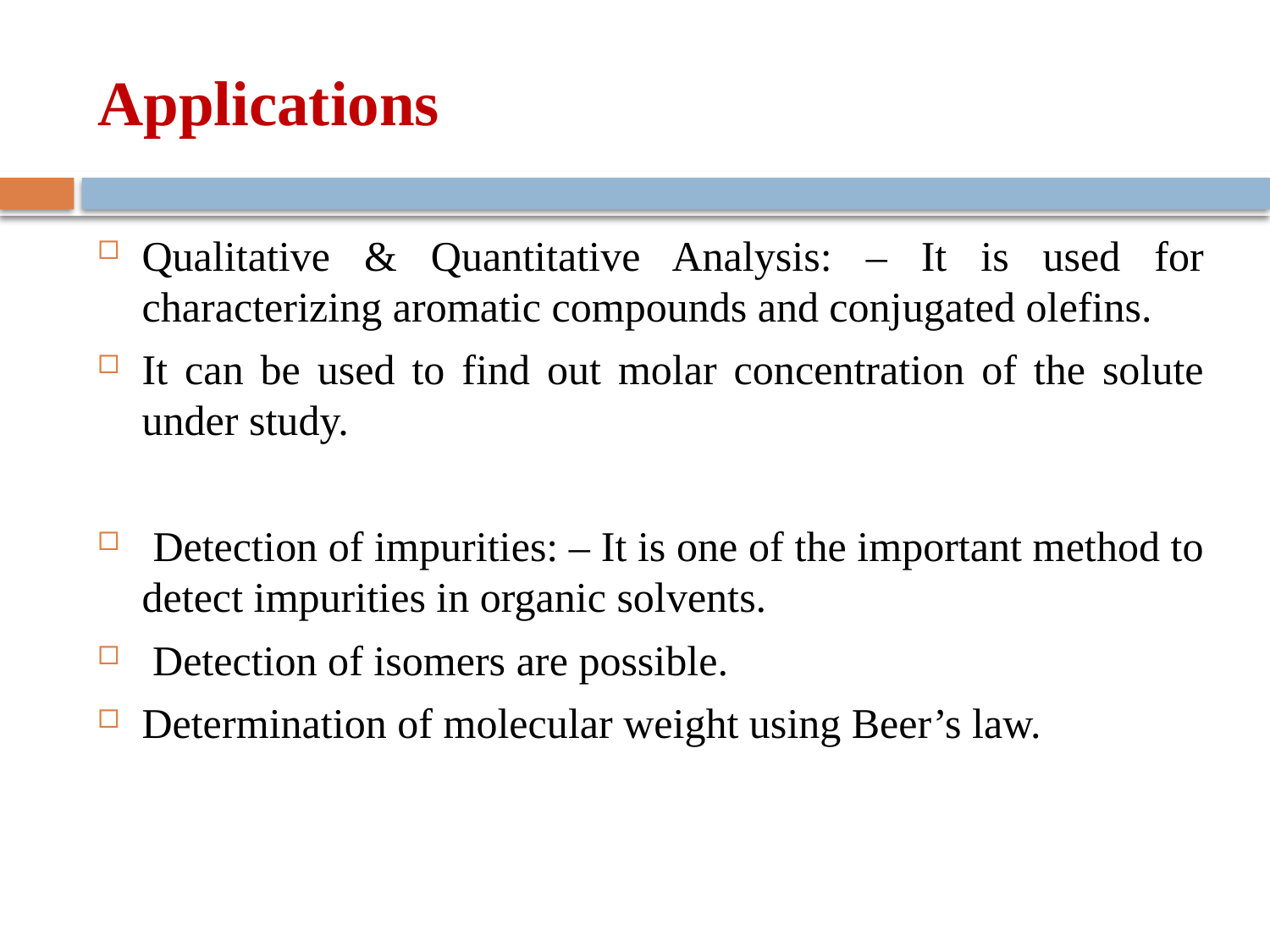

# Applications
Qualitative & Quantitative Analysis: – It is used for characterizing aromatic compounds and conjugated olefins.
It can be used to find out molar concentration of the solute under study.

 Detection of impurities: – It is one of the important method to detect impurities in organic solvents.
 Detection of isomers are possible.
Determination of molecular weight using Beer’s law.